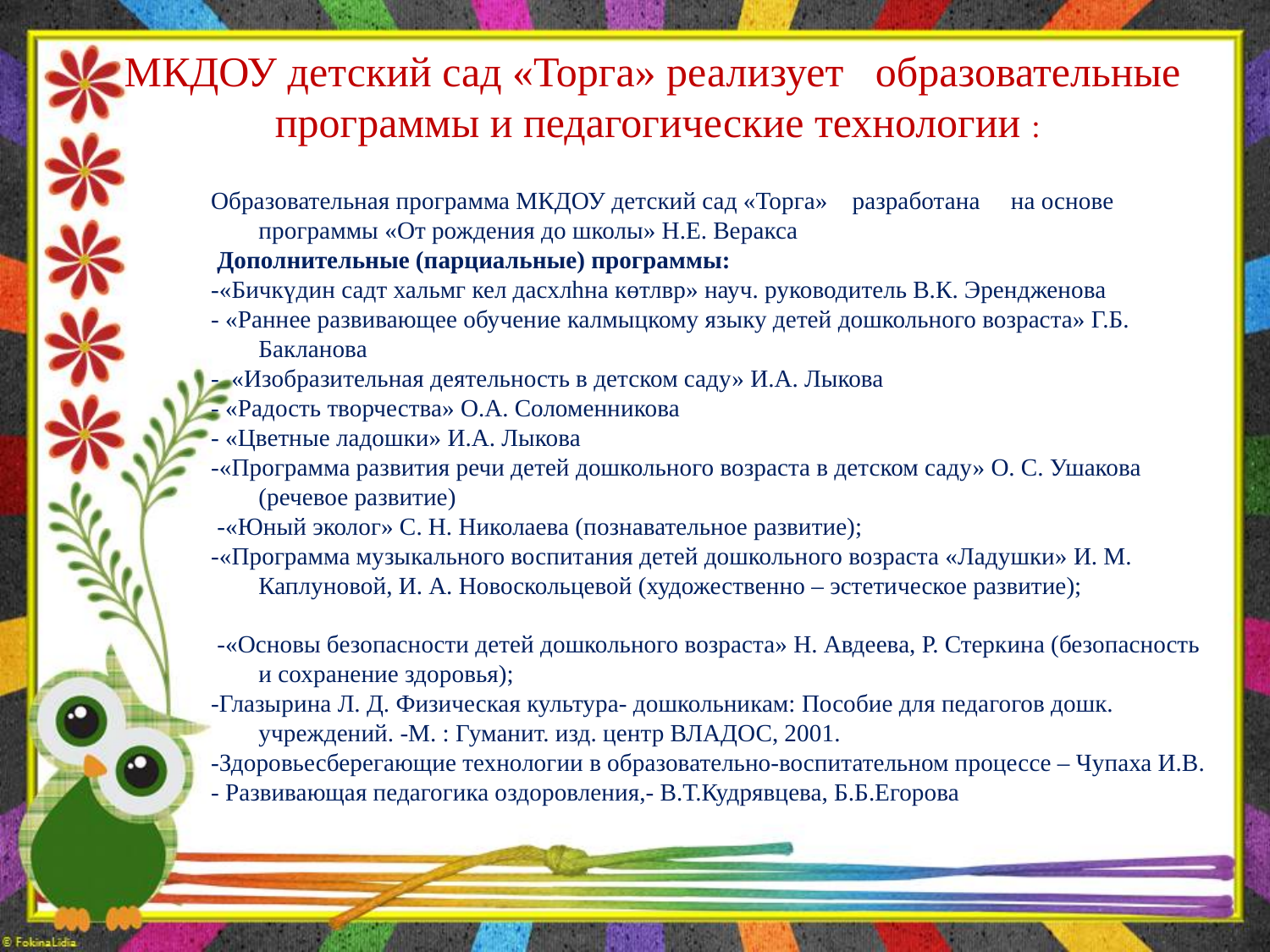

# МКДОУ детский сад «Торга» реализует   образовательные  программы и педагогические технологии :
Образовательная программа МКДОУ детский сад «Торга»    разработана     на основе программы «От рождения до школы» Н.Е. Веракса
 Дополнительные (парциальные) программы:
-«Бичкүдин садт хальмг кел дасхлһна көтлвр» науч. руководитель В.К. Эрендженова
- «Раннее развивающее обучение калмыцкому языку детей дошкольного возраста» Г.Б. Бакланова
-  «Изобразительная деятельность в детском саду» И.А. Лыкова
- «Радость творчества» О.А. Соломенникова
- «Цветные ладошки» И.А. Лыкова
-«Программа развития речи детей дошкольного возраста в детском саду» О. С. Ушакова (речевое развитие)
 -«Юный эколог» С. Н. Николаева (познавательное развитие);
-«Программа музыкального воспитания детей дошкольного возраста «Ладушки» И. М. Каплуновой, И. А. Новоскольцевой (художественно – эстетическое развитие);
 -«Основы безопасности детей дошкольного возраста» Н. Авдеева, Р. Стеркина (безопасность и сохранение здоровья);
-Глазырина Л. Д. Физическая культура- дошкольникам: Пособие для педагогов дошк. учреждений. -М. : Гуманит. изд. центр ВЛАДОС, 2001.
-Здоровьесберегающие технологии в образовательно-воспитательном процессе – Чупаха И.В.
- Развивающая педагогика оздоровления,- В.Т.Кудрявцева, Б.Б.Егорова